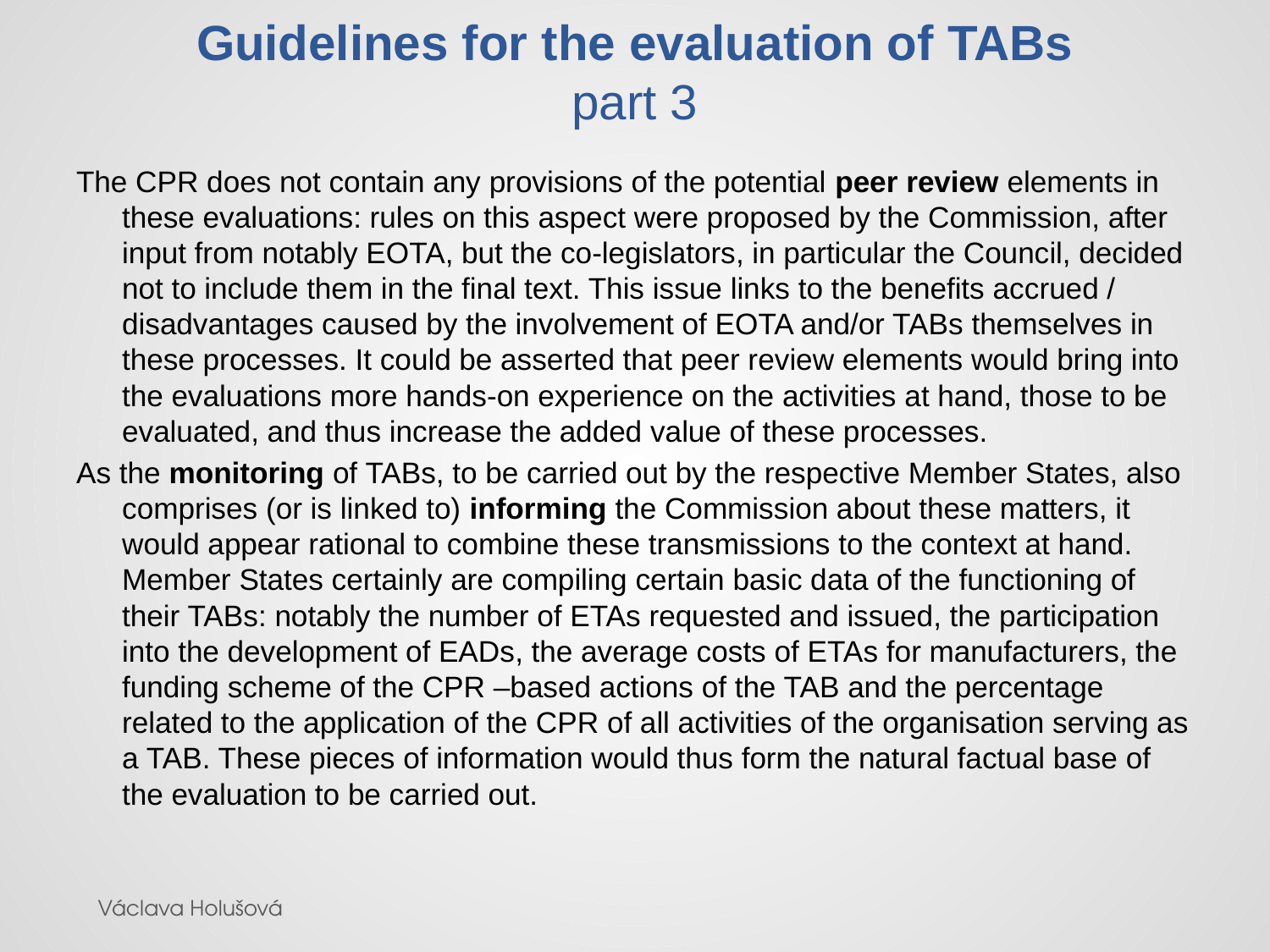

# Guidelines for the evaluation of TABs part 3
The CPR does not contain any provisions of the potential peer review elements in these evaluations: rules on this aspect were proposed by the Commission, after input from notably EOTA, but the co-legislators, in particular the Council, decided not to include them in the final text. This issue links to the benefits accrued / disadvantages caused by the involvement of EOTA and/or TABs themselves in these processes. It could be asserted that peer review elements would bring into the evaluations more hands-on experience on the activities at hand, those to be evaluated, and thus increase the added value of these processes.
As the monitoring of TABs, to be carried out by the respective Member States, also comprises (or is linked to) informing the Commission about these matters, it would appear rational to combine these transmissions to the context at hand. Member States certainly are compiling certain basic data of the functioning of their TABs: notably the number of ETAs requested and issued, the participation into the development of EADs, the average costs of ETAs for manufacturers, the funding scheme of the CPR –based actions of the TAB and the percentage related to the application of the CPR of all activities of the organisation serving as a TAB. These pieces of information would thus form the natural factual base of the evaluation to be carried out.

Václava Holušová